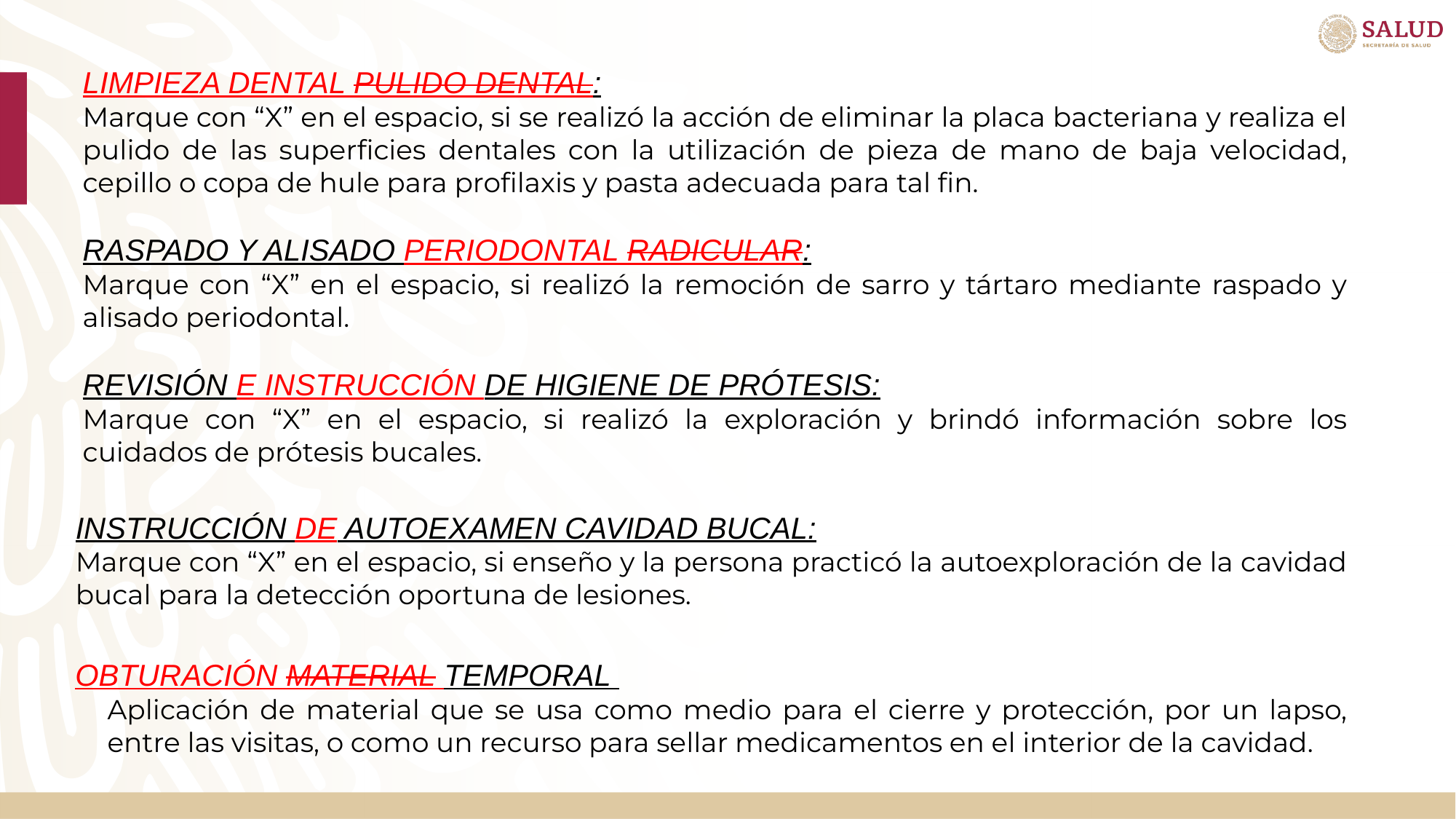

LIMPIEZA DENTAL PULIDO DENTAL:
Marque con “X” en el espacio, si se realizó la acción de eliminar la placa bacteriana y realiza el pulido de las superficies dentales con la utilización de pieza de mano de baja velocidad, cepillo o copa de hule para profilaxis y pasta adecuada para tal fin.

RASPADO Y ALISADO PERIODONTAL RADICULAR:
Marque con “X” en el espacio, si realizó la remoción de sarro y tártaro mediante raspado y alisado periodontal.

REVISIÓN E INSTRUCCIÓN DE HIGIENE DE PRÓTESIS:
Marque con “X” en el espacio, si realizó la exploración y brindó información sobre los cuidados de prótesis bucales.
INSTRUCCIÓN DE AUTOEXAMEN CAVIDAD BUCAL:
Marque con “X” en el espacio, si enseño y la persona practicó la autoexploración de la cavidad bucal para la detección oportuna de lesiones.
OBTURACIÓN MATERIAL TEMPORAL
Aplicación de material que se usa como medio para el cierre y protección, por un lapso, entre las visitas, o como un recurso para sellar medicamentos en el interior de la cavidad.